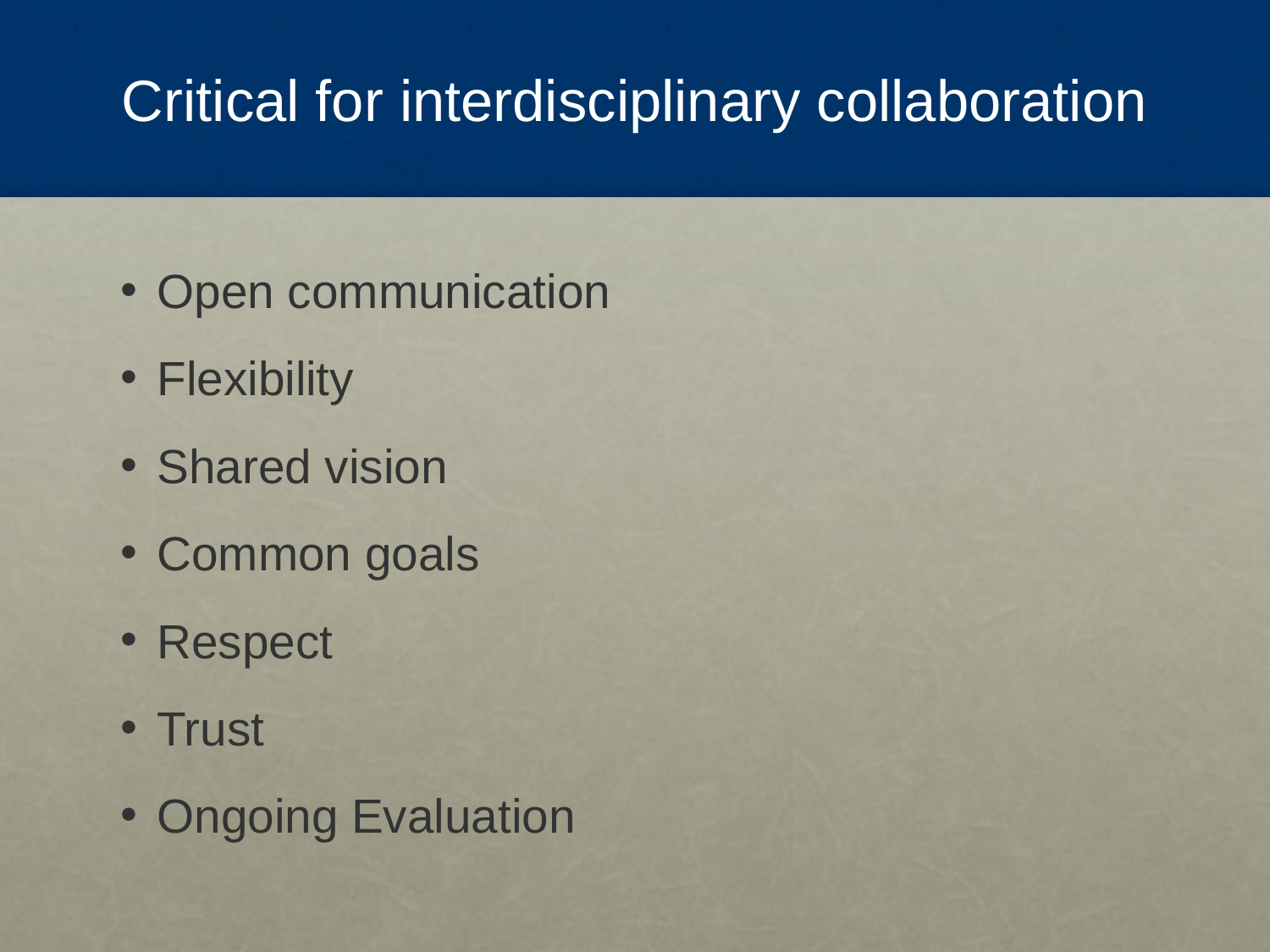

# Critical for interdisciplinary collaboration
Open communication
Flexibility
Shared vision
Common goals
Respect
Trust
Ongoing Evaluation